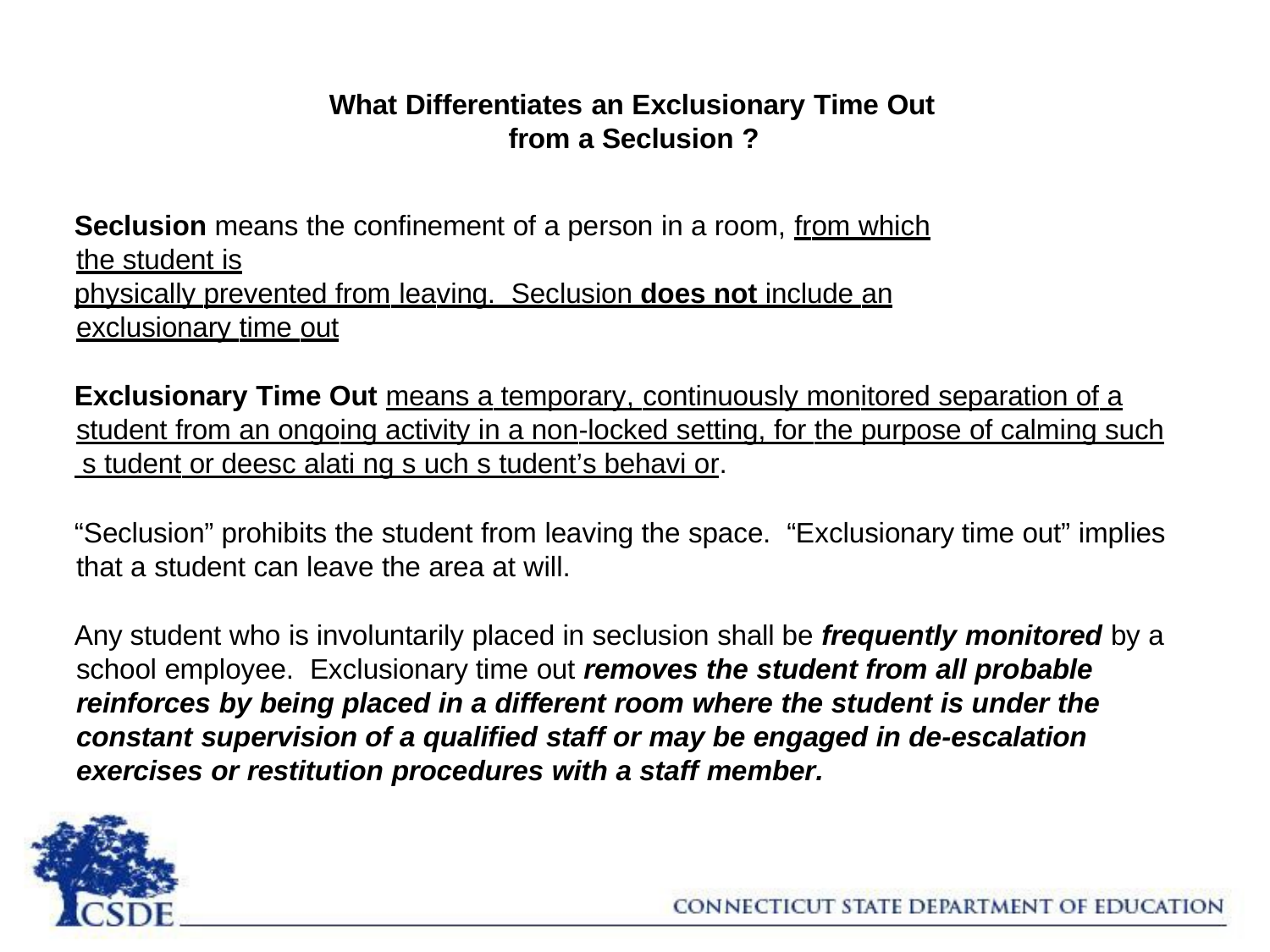

What Differentiates an Exclusionary Time Out from a Seclusion ?

Seclusion means the confinement of a person in a room, from which the student is
physically prevented from leaving.  Seclusion does not include an exclusionary time out

Exclusionary Time Out means a temporary, continuously monitored separation of a student from an ongoing activity in a non-locked setting, for the purpose of calming such
 s tudent or deesc alati ng s uch s tudent’s behavi or.

“Seclusion” prohibits the student from leaving the space.  “Exclusionary time out” implies that a student can leave the area at will.

Any student who is involuntarily placed in seclusion shall be frequently monitored by a school employee.  Exclusionary time out removes the student from all probable reinforces by being placed in a different room where the student is under the constant supervision of a qualified staff or may be engaged in de-escalation exercises or restitution procedures with a staff member.